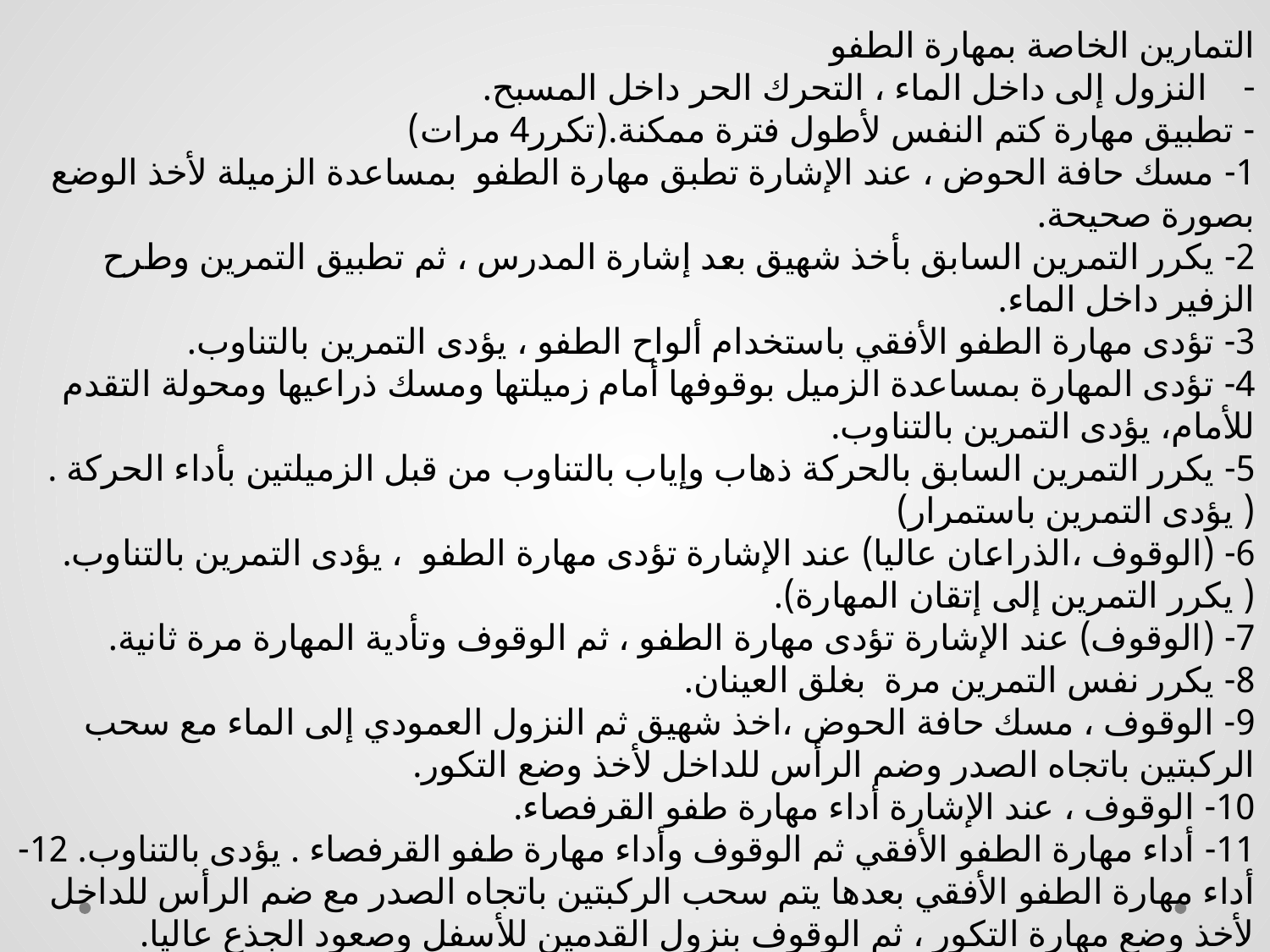

التمارين الخاصة بمهارة الطفو
النزول إلى داخل الماء ، التحرك الحر داخل المسبح.
- تطبيق مهارة كتم النفس لأطول فترة ممكنة.(تكرر4 مرات)
1- مسك حافة الحوض ، عند الإشارة تطبق مهارة الطفو  بمساعدة الزميلة لأخذ الوضع بصورة صحيحة.
2- يكرر التمرين السابق بأخذ شهيق بعد إشارة المدرس ، ثم تطبيق التمرين وطرح الزفير داخل الماء.
3- تؤدى مهارة الطفو الأفقي باستخدام ألواح الطفو ، يؤدى التمرين بالتناوب.
4- تؤدى المهارة بمساعدة الزميل بوقوفها أمام زميلتها ومسك ذراعيها ومحولة التقدم للأمام، يؤدى التمرين بالتناوب.
5- يكرر التمرين السابق بالحركة ذهاب وإياب بالتناوب من قبل الزميلتين بأداء الحركة .
( يؤدى التمرين باستمرار)
6- (الوقوف ،الذراعان عاليا) عند الإشارة تؤدى مهارة الطفو  ، يؤدى التمرين بالتناوب.
( يكرر التمرين إلى إتقان المهارة).
7- (الوقوف) عند الإشارة تؤدى مهارة الطفو ، ثم الوقوف وتأدية المهارة مرة ثانية.
8- يكرر نفس التمرين مرة  بغلق العينان.
9- الوقوف ، مسك حافة الحوض ،اخذ شهيق ثم النزول العمودي إلى الماء مع سحب الركبتين باتجاه الصدر وضم الرأس للداخل لأخذ وضع التكور.
10- الوقوف ، عند الإشارة أداء مهارة طفو القرفصاء.
11- أداء مهارة الطفو الأفقي ثم الوقوف وأداء مهارة طفو القرفصاء . يؤدى بالتناوب. 12- أداء مهارة الطفو الأفقي بعدها يتم سحب الركبتين باتجاه الصدر مع ضم الرأس للداخل لأخذ وضع مهارة التكور ، ثم الوقوف بنزول القدمين للأسفل وصعود الجذع عاليا.